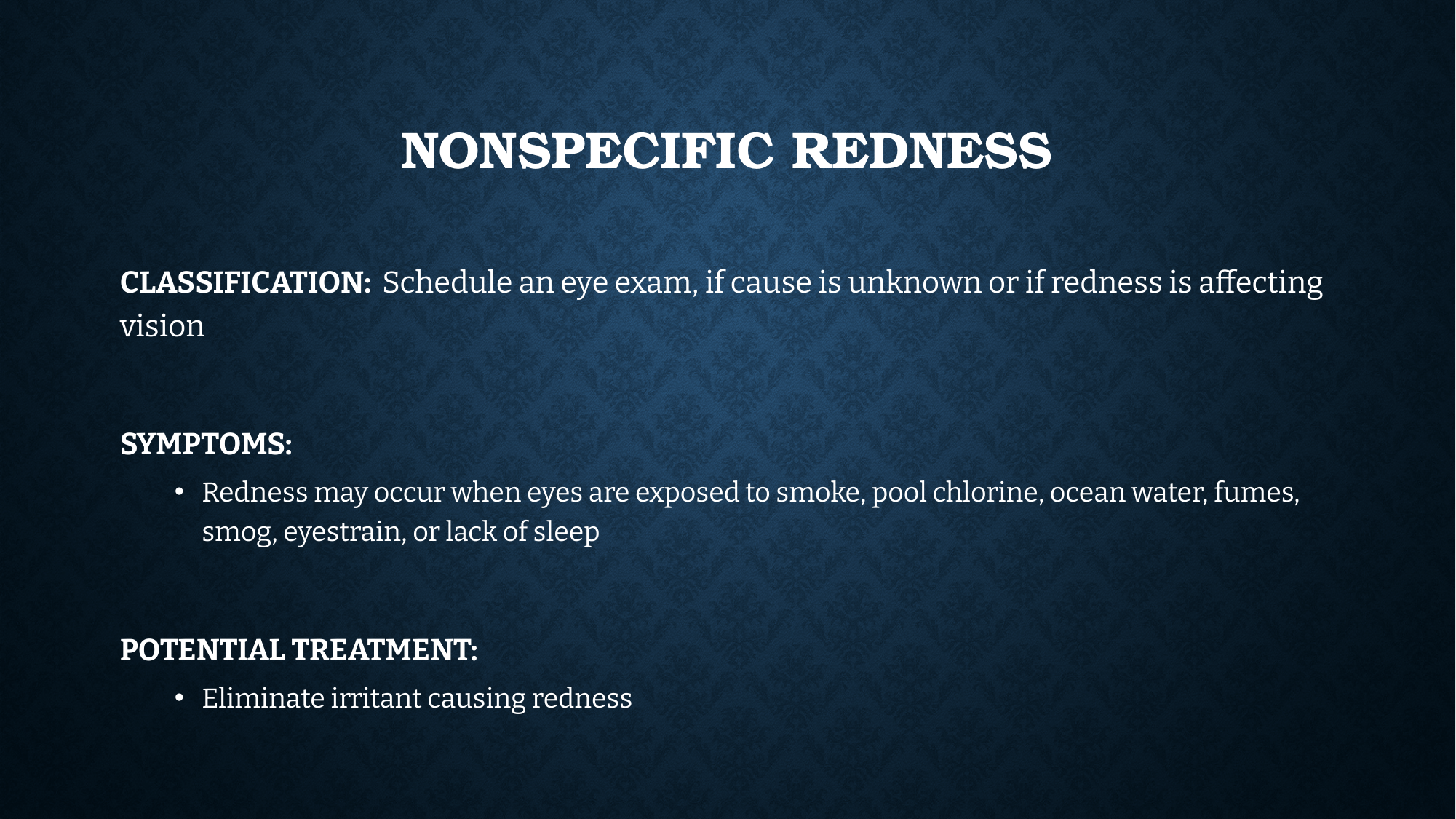

# Nonspecific Redness
CLASSIFICATION:  Schedule an eye exam, if cause is unknown or if redness is affecting vision

SYMPTOMS:
Redness may occur when eyes are exposed to smoke, pool chlorine, ocean water, fumes, smog, eyestrain, or lack of sleep

POTENTIAL TREATMENT:
Eliminate irritant causing redness